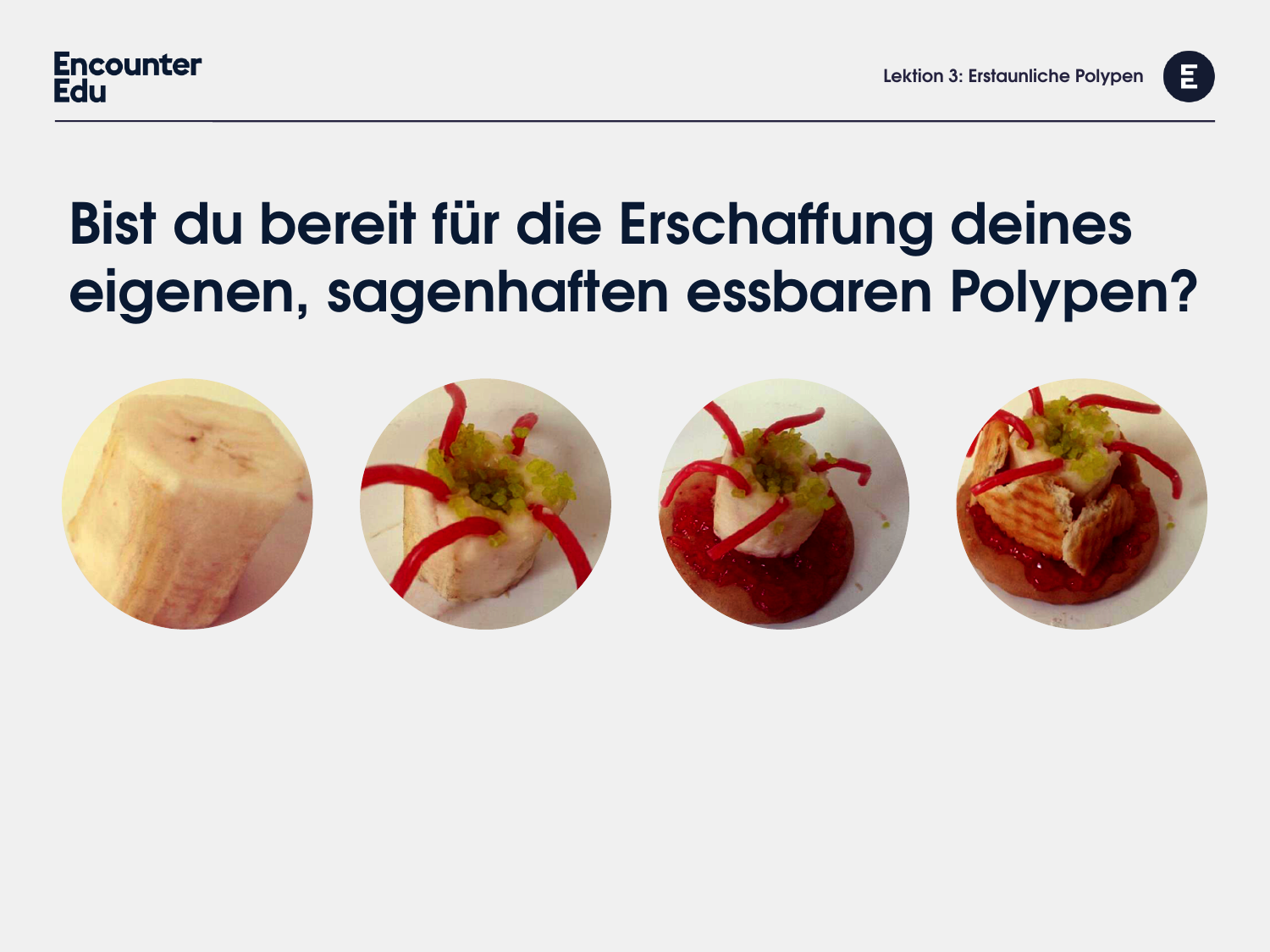

# Lektion 3: Erstaunliche Polypen
Bist du bereit für die Erschaffung deines eigenen, sagenhaften essbaren Polypen?